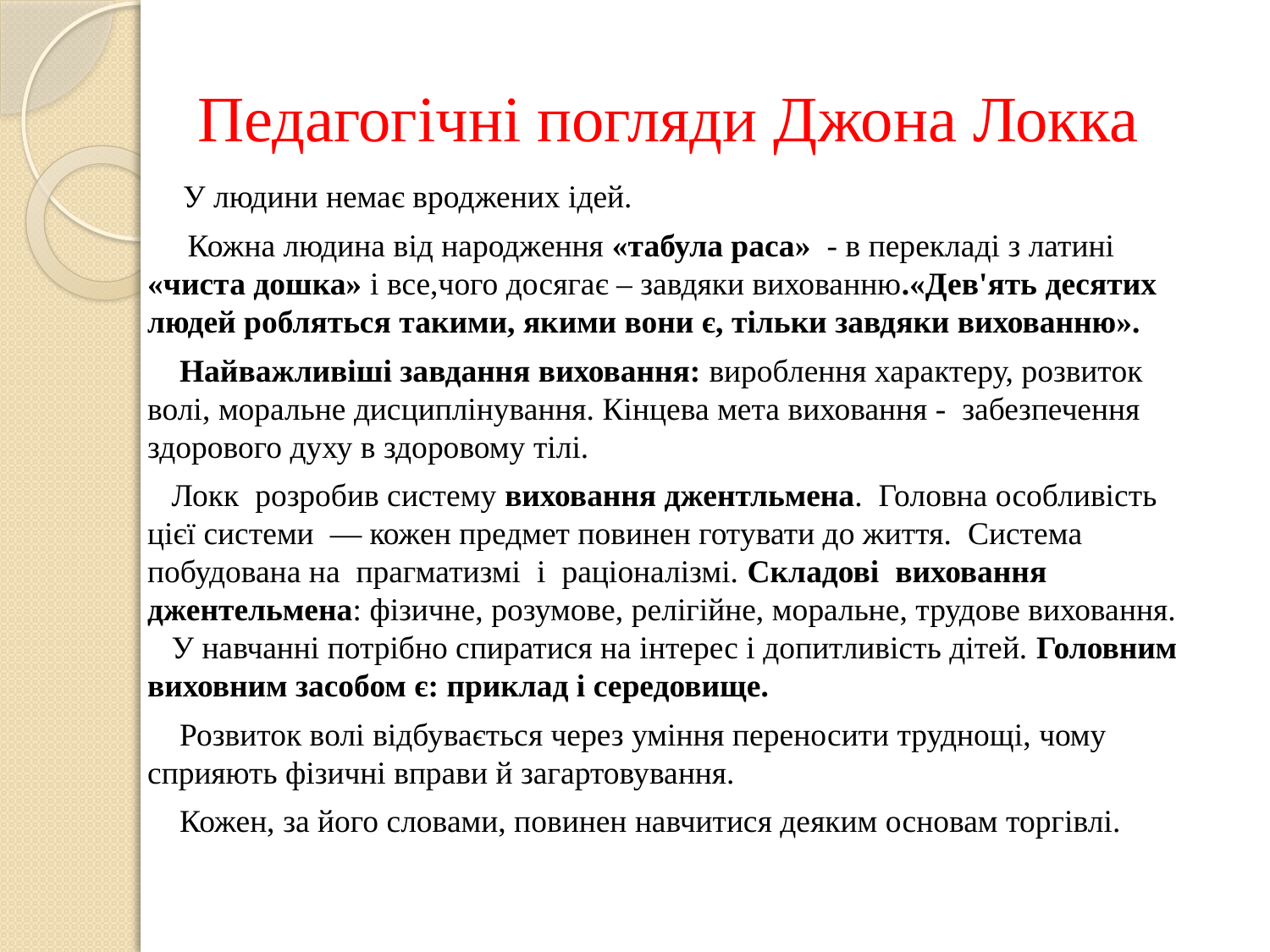

# Педагогічні погляди Джона Локка
    У людини немає вроджених ідей.
     Кожна людина від народження «табула раса»  - в перекладі з латині  «чиста дошка» і все,чого досягає – завдяки вихованню.«Дев'ять десятих людей робляться такими, якими вони є, тільки завдяки вихованню».
    Найважливіші завдання виховання: вироблення характеру, розвиток волі, моральне дисциплінування. Кінцева мета виховання -  забезпечення здорового духу в здоровому тілі.
   Локк  розробив систему виховання джентльмена.  Головна особливість цієї системи  — кожен предмет повинен готувати до життя.  Система  побудована на  прагматизмі  і  раціоналізмі. Складові  виховання джентельмена: фізичне, розумове, релігійне, моральне, трудове виховання.     У навчанні потрібно спиратися на інтерес і допитливість дітей. Головним виховним засобом є: приклад і середовище.
    Розвиток волі відбувається через уміння переносити труднощі, чому сприяють фізичні вправи й загартовування.
    Кожен, за його словами, повинен навчитися деяким основам торгівлі.